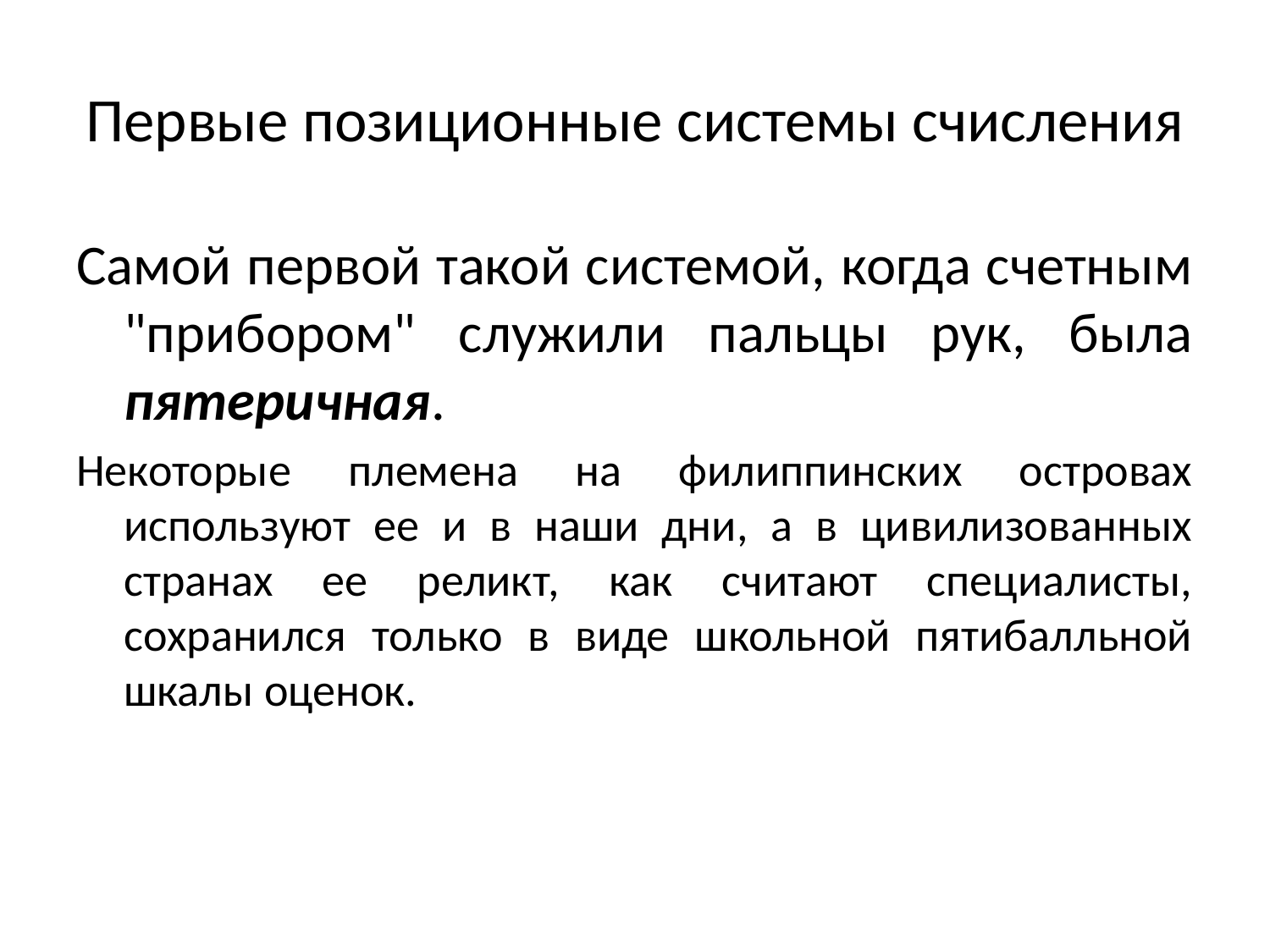

# Первые позиционные системы счисления
Самой первой такой системой, когда счетным "прибором" служили пальцы рук, была пятеричная.
Некоторые племена на филиппинских островах используют ее и в наши дни, а в цивилизованных странах ее реликт, как считают специалисты, сохранился только в виде школьной пятибалльной шкалы оценок.